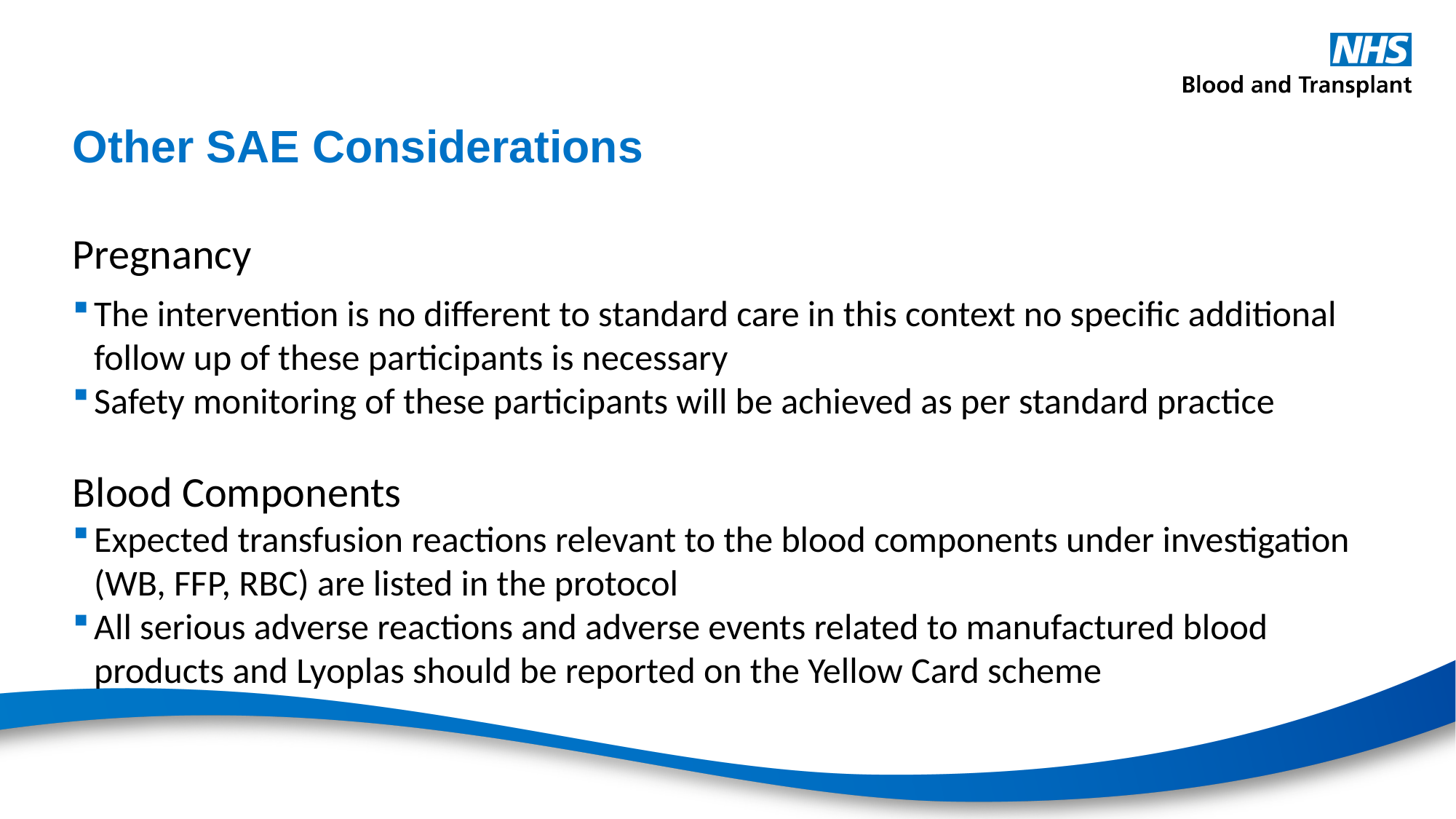

# Other SAE Considerations
Pregnancy
The intervention is no different to standard care in this context no specific additional follow up of these participants is necessary
Safety monitoring of these participants will be achieved as per standard practice

Blood Components
Expected transfusion reactions relevant to the blood components under investigation (WB, FFP, RBC) are listed in the protocol
All serious adverse reactions and adverse events related to manufactured blood products and Lyoplas should be reported on the Yellow Card scheme